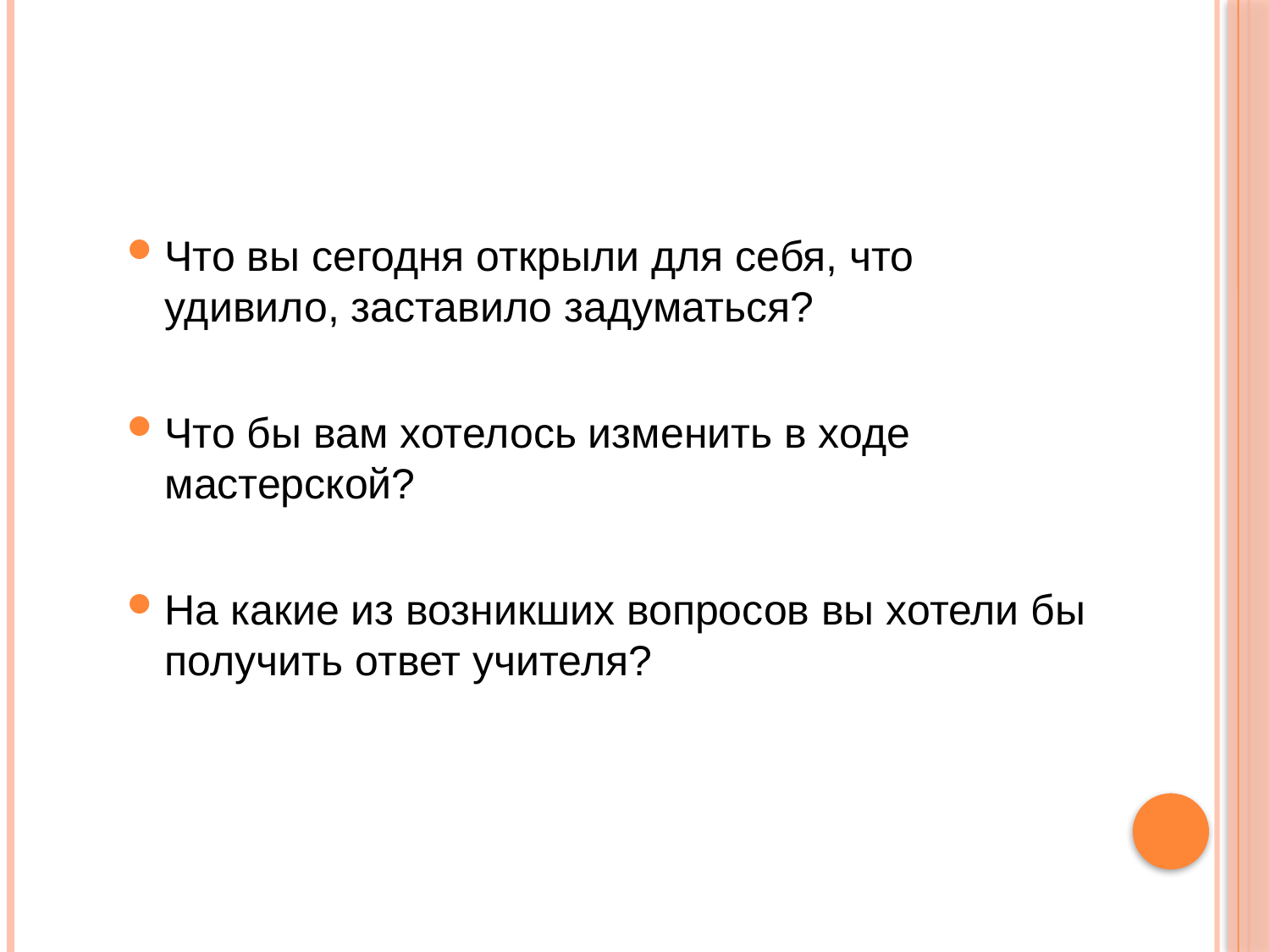

Что вы сегодня открыли для себя, что удивило, заставило задуматься?

Что бы вам хотелось изменить в ходе мастерской?

На какие из возникших вопросов вы хотели бы получить ответ учителя?